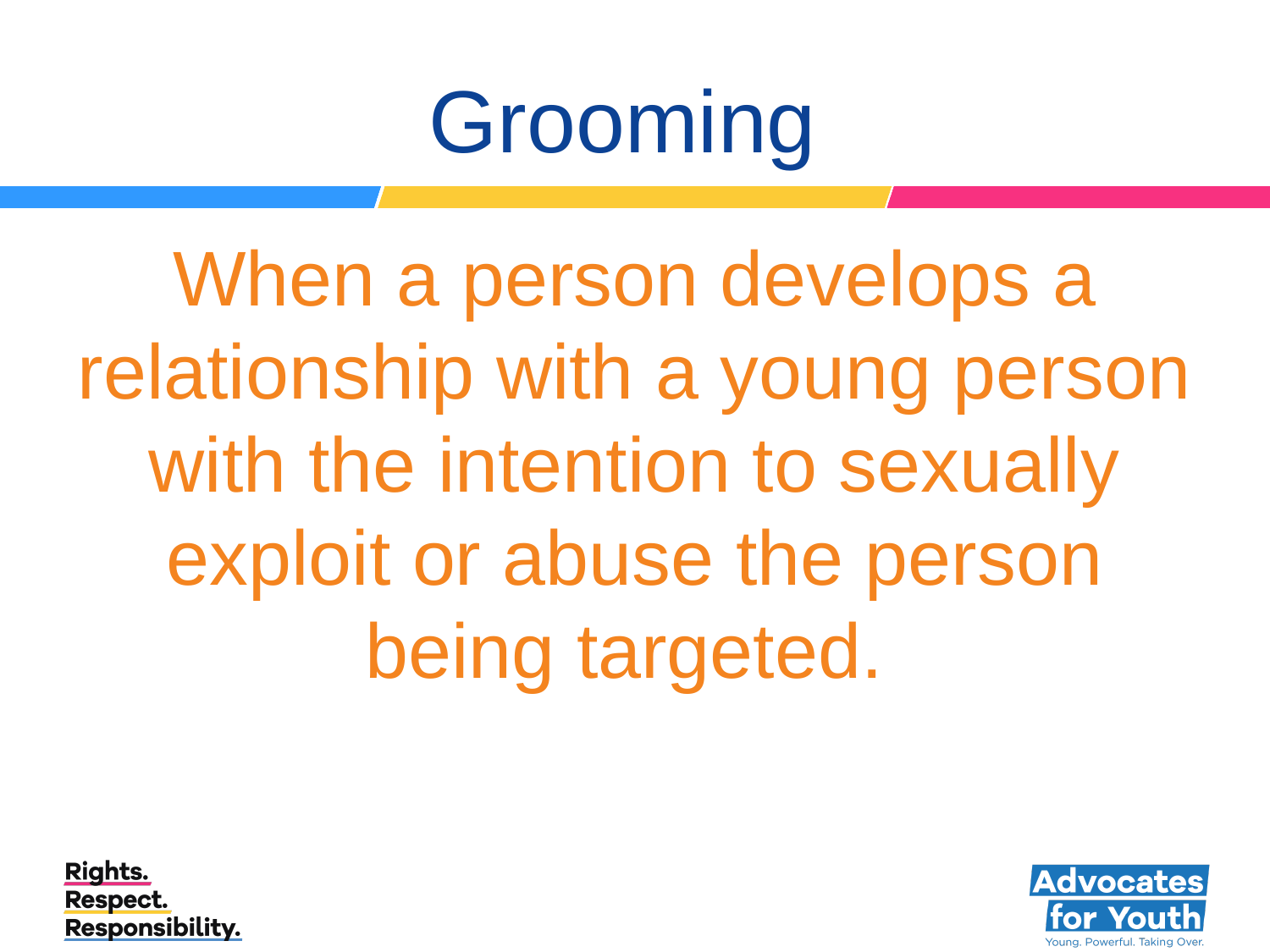

# Grooming
When a person develops a relationship with a young person with the intention to sexually exploit or abuse the person being targeted.